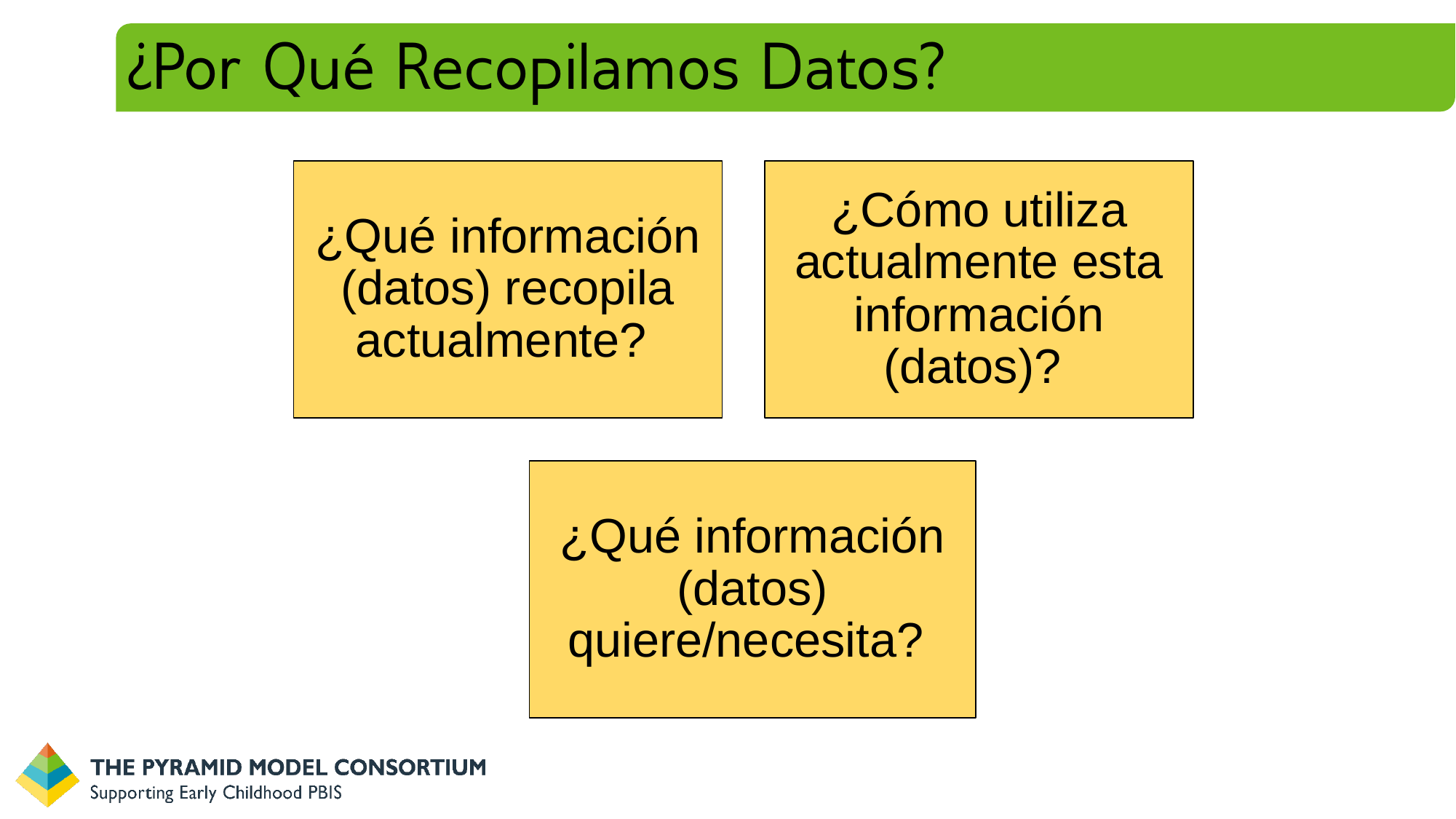

# ¿Por Qué Recopilamos Datos?

¿Qué información (datos) recopila actualmente?

¿Cómo utiliza actualmente esta información (datos)?
¿Qué información (datos) quiere/necesita?